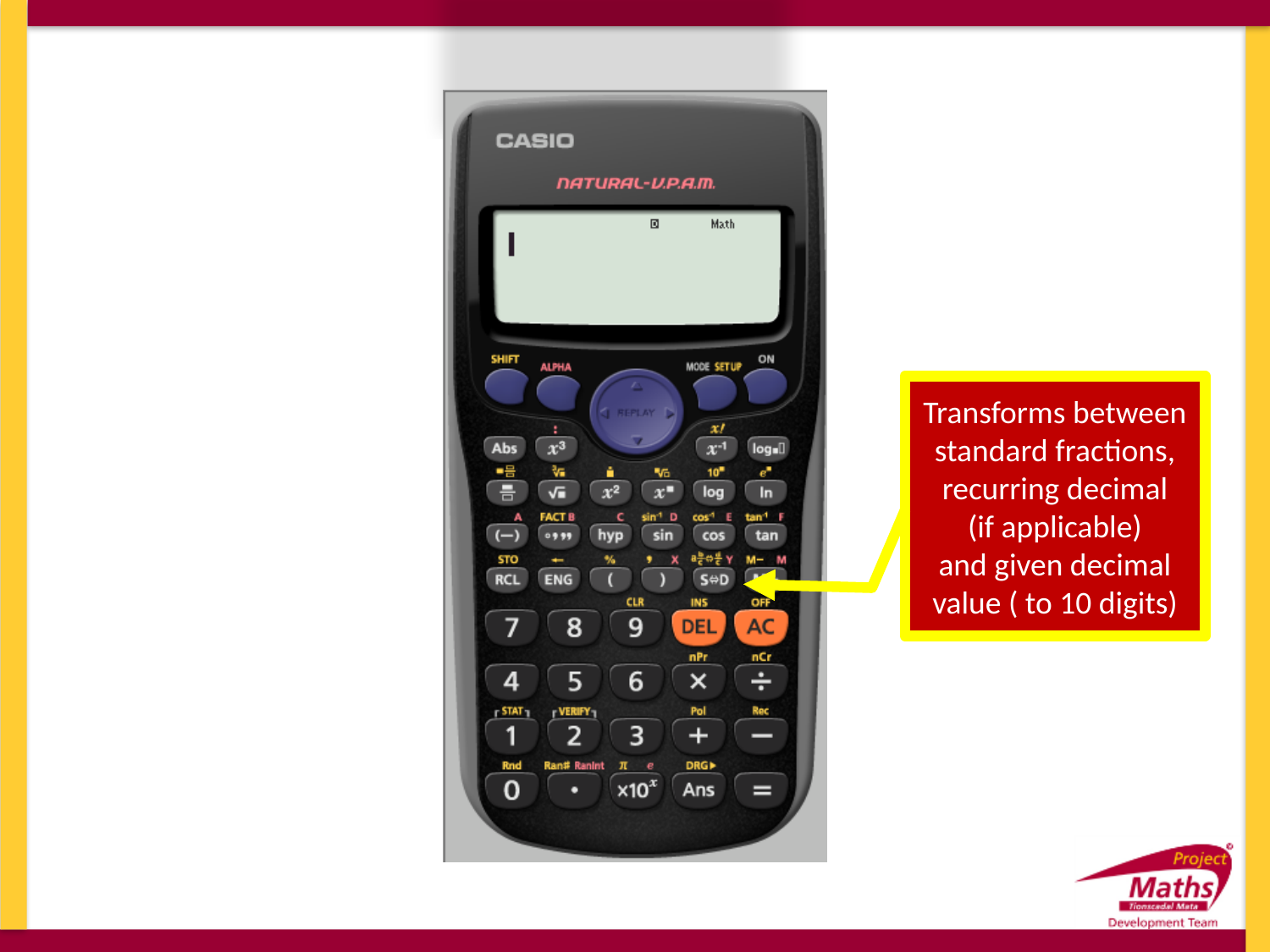

Transforms between standard fractions, recurring decimal
 (if applicable)
and given decimal value ( to 10 digits)